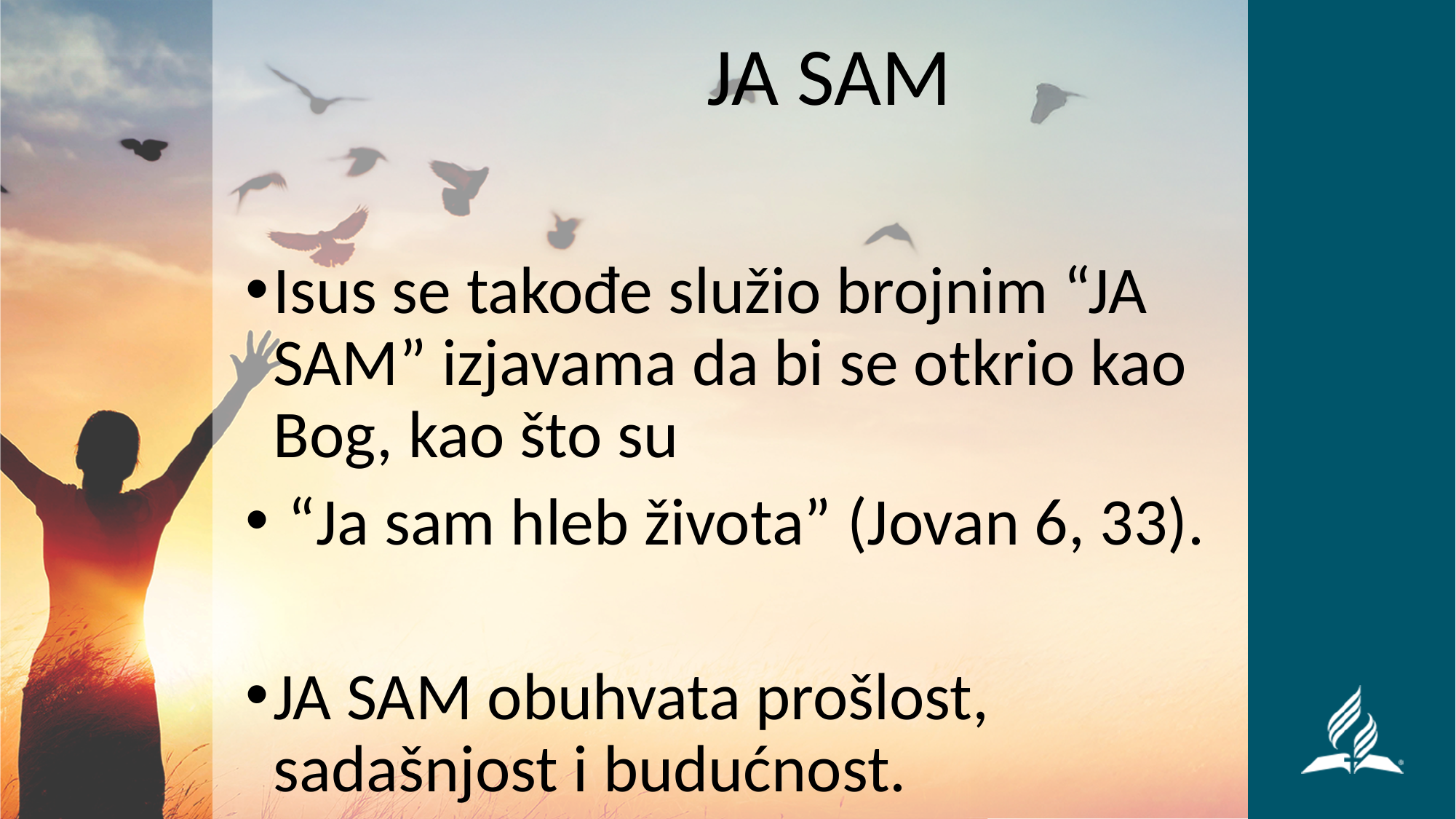

# JA SAM
Isus se takođe služio brojnim “JA SAM” izjavama da bi se otkrio kao Bog, kao što su
 “Ja sam hleb života” (Jovan 6, 33).

JA SAM obuhvata prošlost, sadašnjost i budućnost.